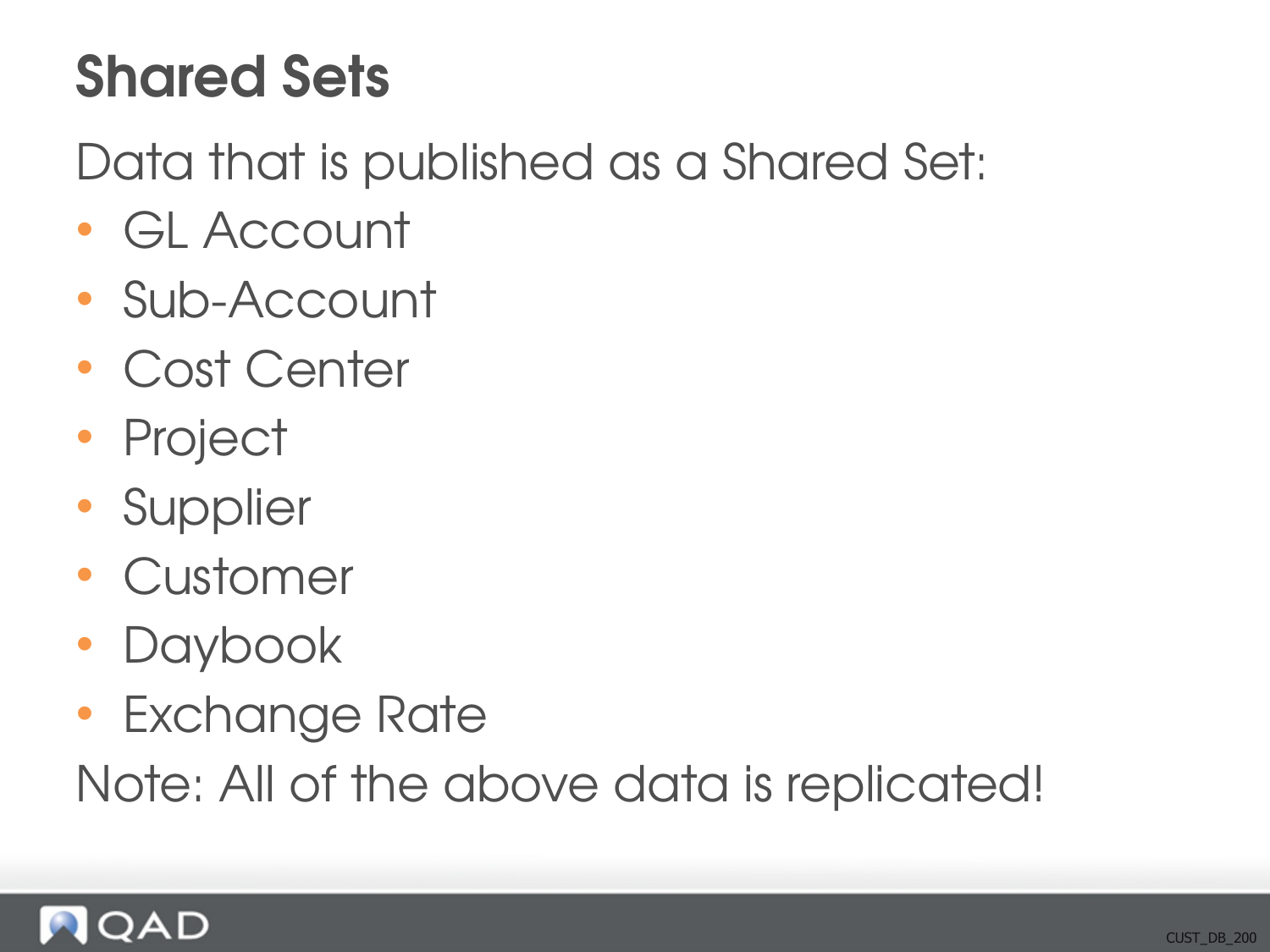

# Shared Sets
Data that is published as a Shared Set:
GL Account
Sub-Account
Cost Center
Project
Supplier
Customer
Daybook
Exchange Rate
Note: All of the above data is replicated!
CUST_DB_200